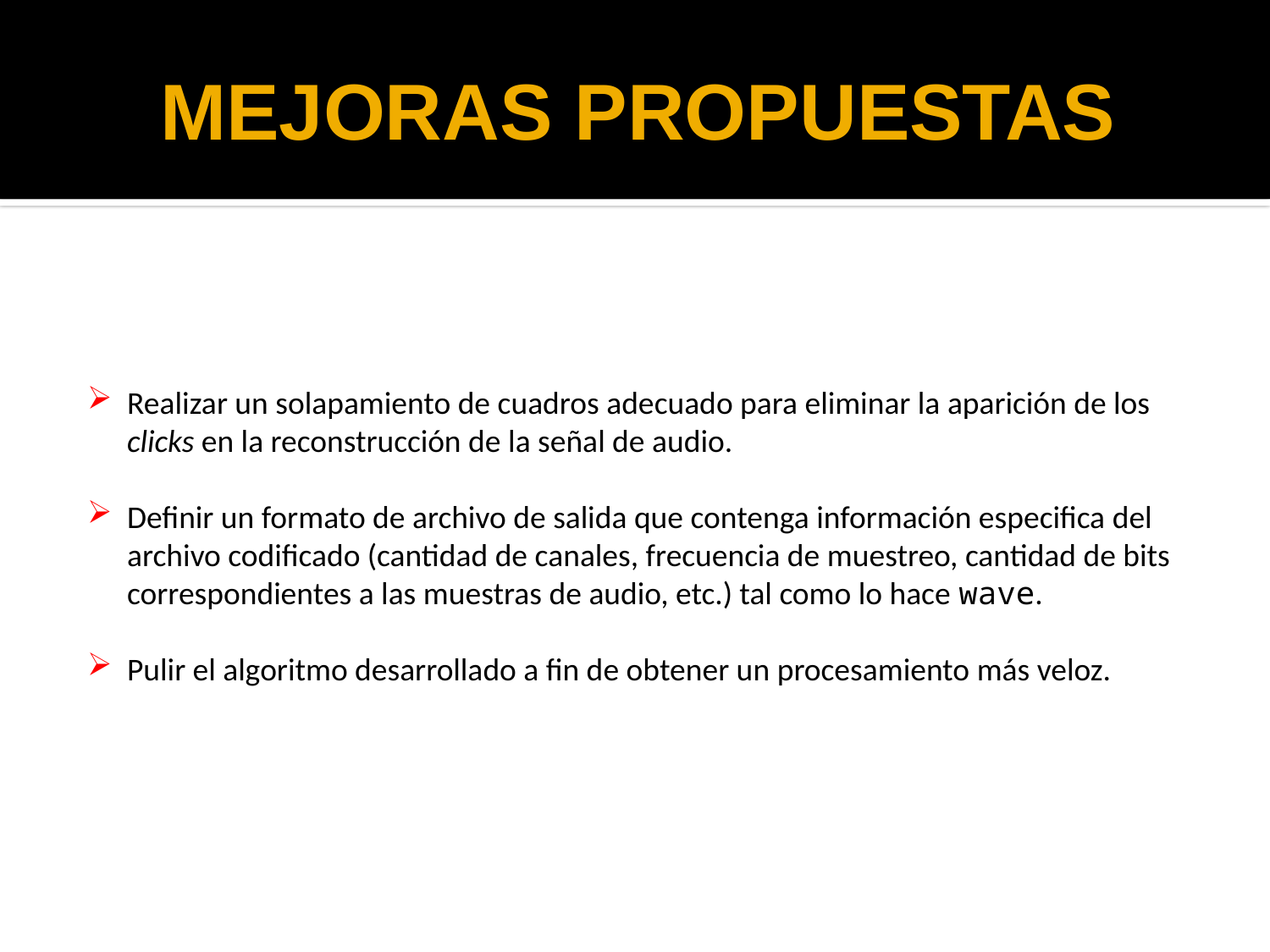

# MEJORAS PROPUESTAS
Realizar un solapamiento de cuadros adecuado para eliminar la aparición de los clicks en la reconstrucción de la señal de audio.

Definir un formato de archivo de salida que contenga información especifica del archivo codificado (cantidad de canales, frecuencia de muestreo, cantidad de bits correspondientes a las muestras de audio, etc.) tal como lo hace wave.

Pulir el algoritmo desarrollado a fin de obtener un procesamiento más veloz.